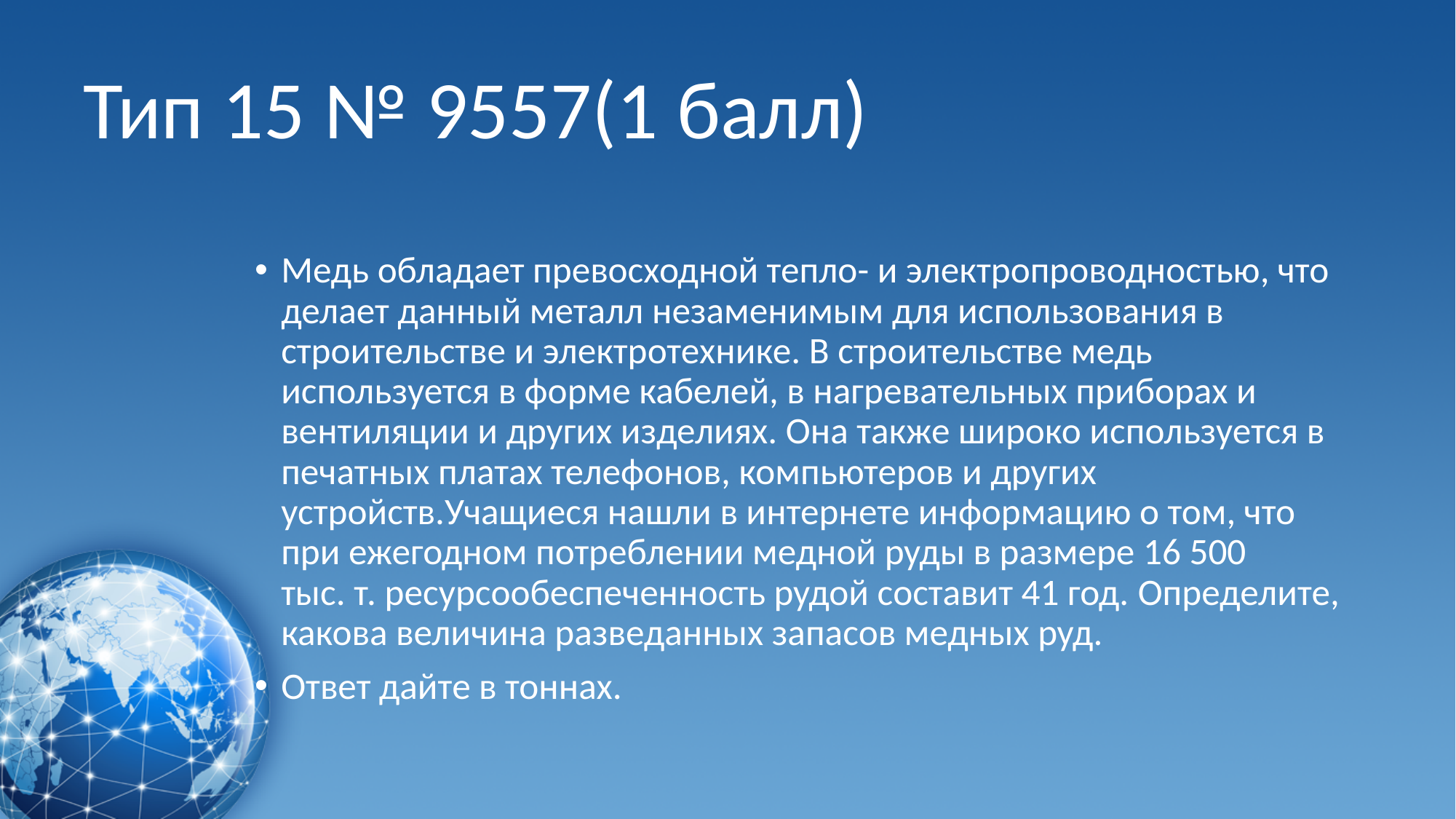

# Тип 15 № 9557(1 балл)
Медь обладает превосходной тепло- и электропроводностью, что делает данный металл незаменимым для использования в строительстве и электротехнике. В строительстве медь используется в форме кабелей, в нагревательных приборах и вентиляции и других изделиях. Она также широко используется в печатных платах телефонов, компьютеров и других устройств.Учащиеся нашли в интернете информацию о том, что при ежегодном потреблении медной руды в размере 16 500 тыс. т. ресурсообеспеченность рудой составит 41 год. Определите, какова величина разведанных запасов медных руд.
Ответ дайте в тоннах.